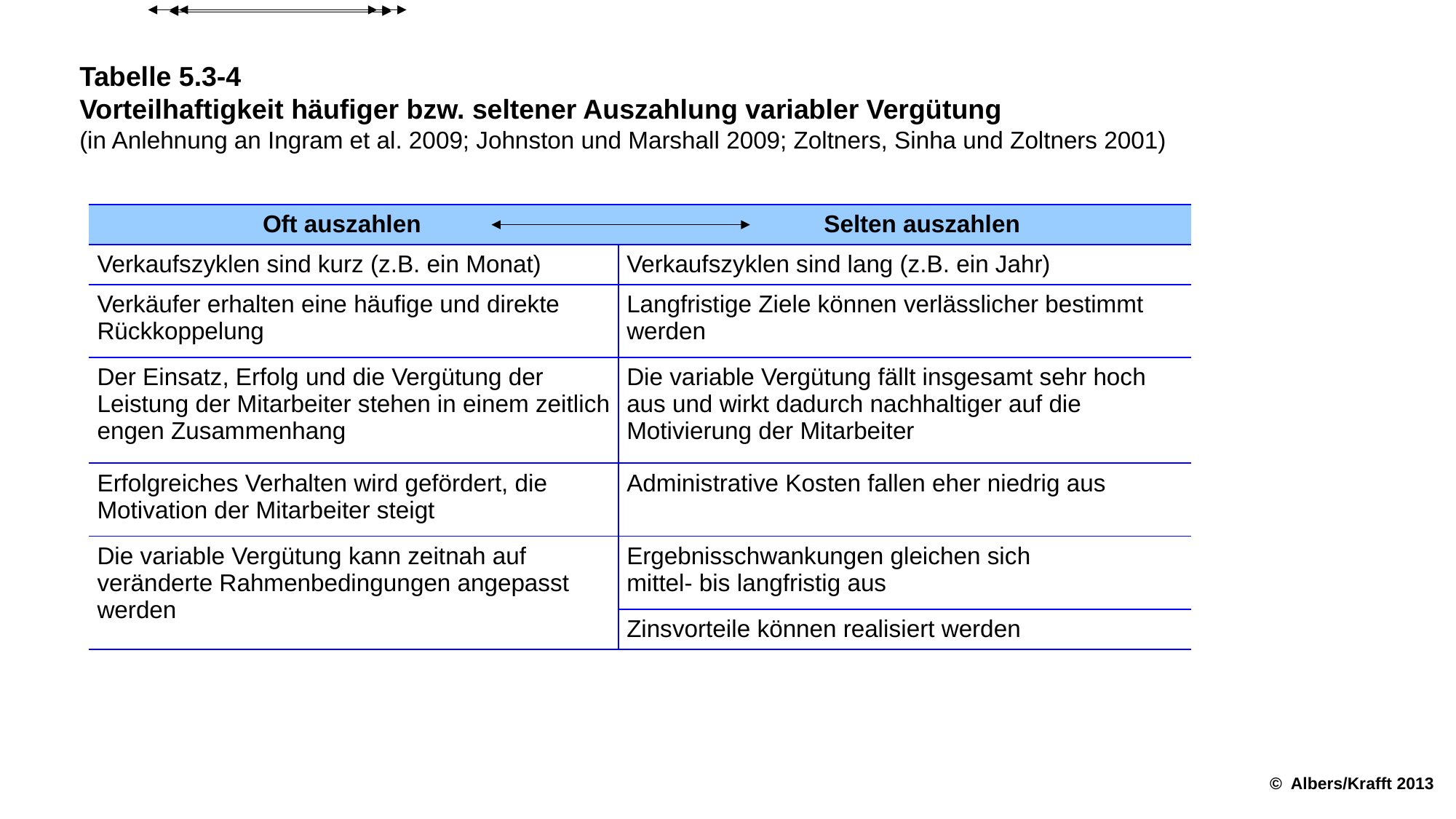

Tabelle 5.3-4
Vorteilhaftigkeit häufiger bzw. seltener Auszahlung variabler Vergütung
(in Anlehnung an Ingram et al. 2009; Johnston und Marshall 2009; Zoltners, Sinha und Zoltners 2001)
| Oft auszahlen Selten auszahlen |  |
| --- | --- |
| Verkaufszyklen sind kurz (z.B. ein Monat) | Verkaufszyklen sind lang (z.B. ein Jahr) |
| Verkäufer erhalten eine häufige und direkte Rückkoppelung | Langfristige Ziele können verlässlicher bestimmt werden |
| Der Einsatz, Erfolg und die Vergütung der Leistung der Mitarbeiter stehen in einem zeitlich engen Zusammenhang | Die variable Vergütung fällt insgesamt sehr hoch aus und wirkt dadurch nachhaltiger auf die Motivierung der Mitarbeiter |
| Erfolgreiches Verhalten wird gefördert, die Motivation der Mitarbeiter steigt | Administrative Kosten fallen eher niedrig aus |
| Die variable Vergütung kann zeitnah auf veränderte Rahmenbedingungen angepasst werden | Ergebnisschwankungen gleichen sich mittel- bis langfristig aus |
|  | Zinsvorteile können realisiert werden |
©  Albers/Krafft 2013